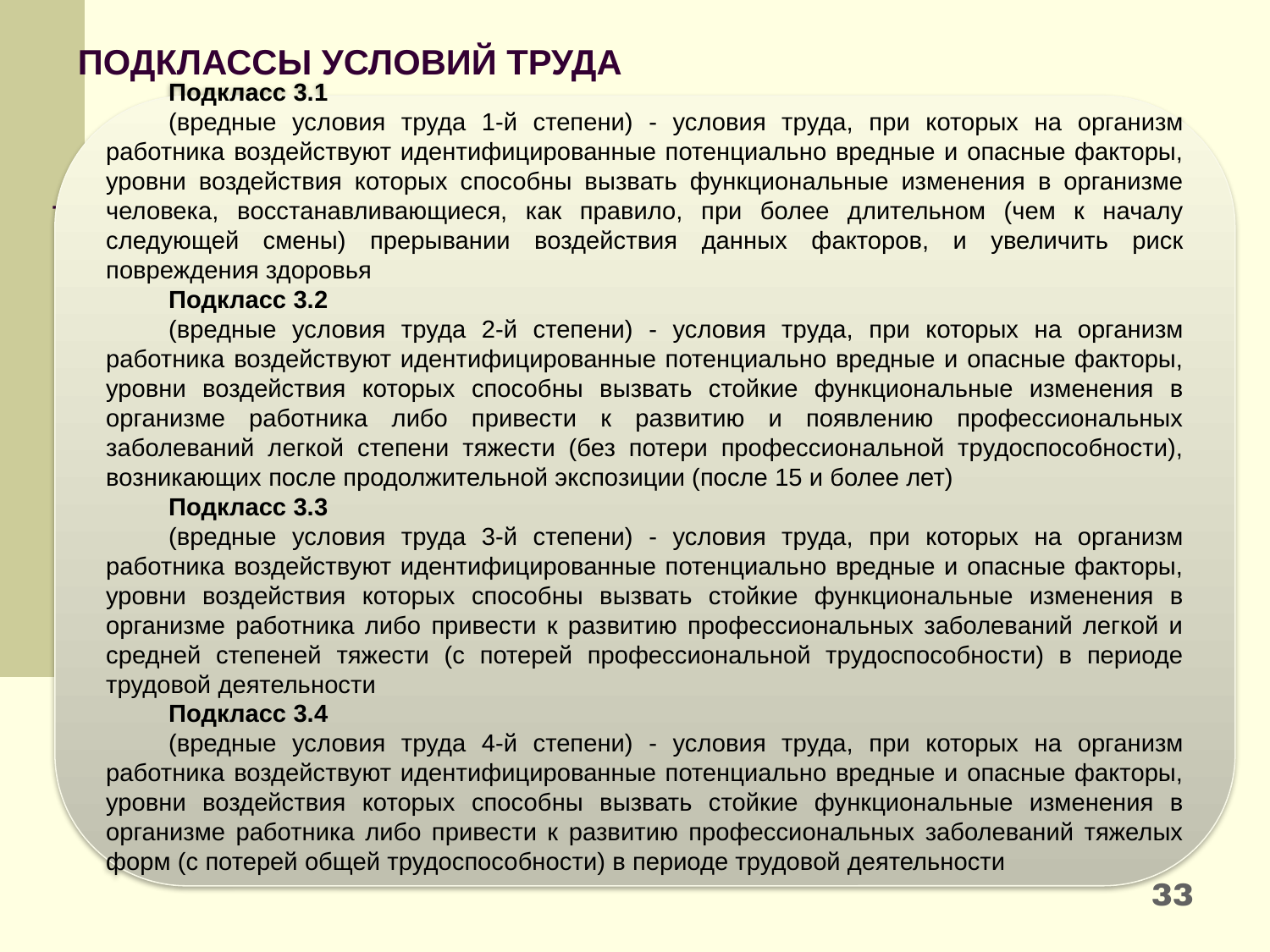

# ПОДКЛАССЫ УСЛОВИЙ ТРУДА
Подкласс 3.1
(вредные условия труда 1-й степени) - условия труда, при которых на организм работника воздействуют идентифицированные потенциально вредные и опасные факторы, уровни воздействия которых способны вызвать функциональные изменения в организме человека, восстанавливающиеся, как правило, при более длительном (чем к началу следующей смены) прерывании воздействия данных факторов, и увеличить риск повреждения здоровья
Подкласс 3.2
(вредные условия труда 2-й степени) - условия труда, при которых на организм работника воздействуют идентифицированные потенциально вредные и опасные факторы, уровни воздействия которых способны вызвать стойкие функциональные изменения в организме работника либо привести к развитию и появлению профессиональных заболеваний легкой степени тяжести (без потери профессиональной трудоспособности), возникающих после продолжительной экспозиции (после 15 и более лет)
Подкласс 3.3
(вредные условия труда 3-й степени) - условия труда, при которых на организм работника воздействуют идентифицированные потенциально вредные и опасные факторы, уровни воздействия которых способны вызвать стойкие функциональные изменения в организме работника либо привести к развитию профессиональных заболеваний легкой и средней степеней тяжести (с потерей профессиональной трудоспособности) в периоде трудовой деятельности
Подкласс 3.4
(вредные условия труда 4-й степени) - условия труда, при которых на организм работника воздействуют идентифицированные потенциально вредные и опасные факторы, уровни воздействия которых способны вызвать стойкие функциональные изменения в организме работника либо привести к развитию профессиональных заболеваний тяжелых форм (с потерей общей трудоспособности) в периоде трудовой деятельности

33